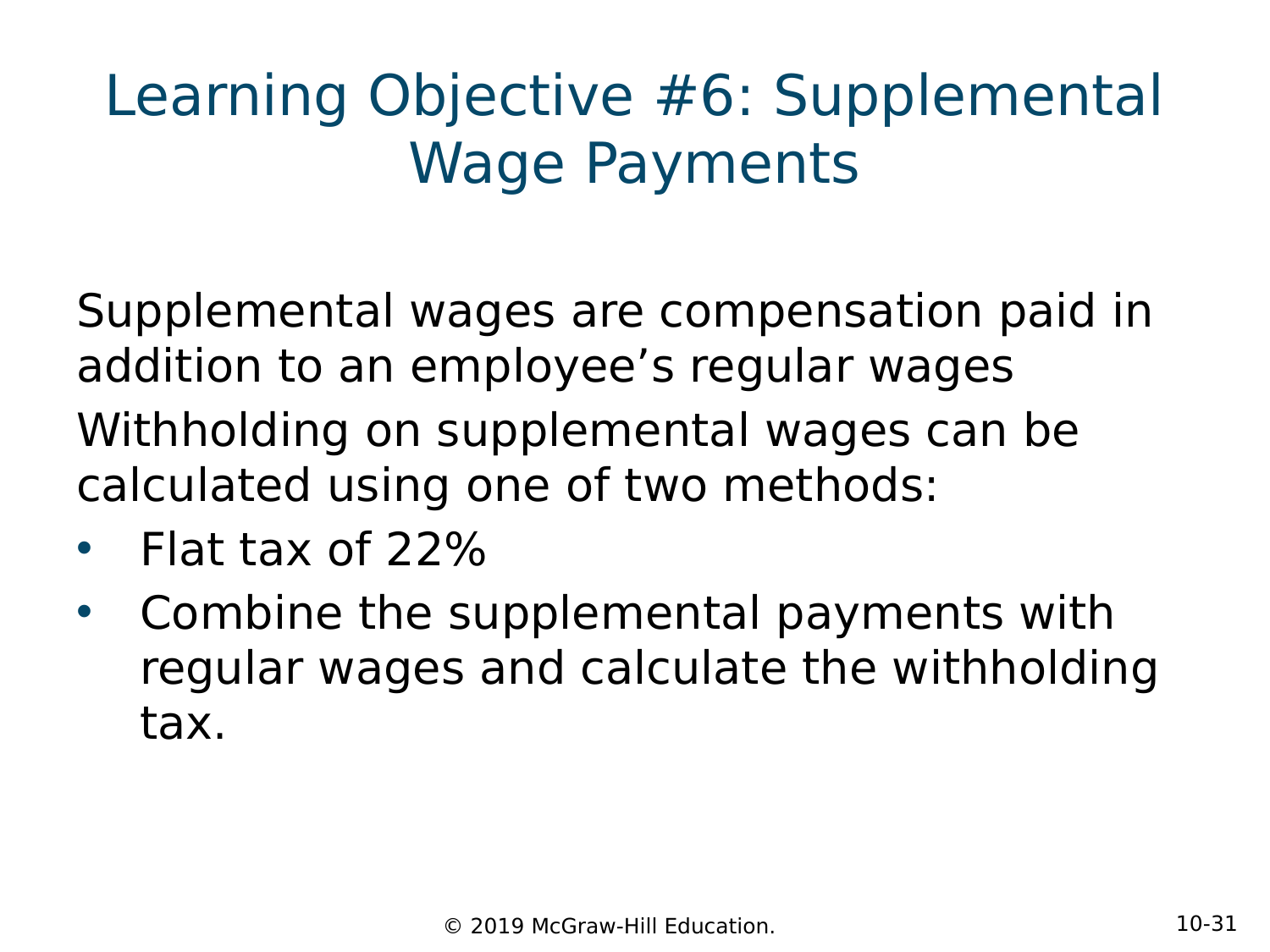

# Learning Objective #6: Supplemental Wage Payments
Supplemental wages are compensation paid in addition to an employee’s regular wages
Withholding on supplemental wages can be calculated using one of two methods:
Flat tax of 22%
Combine the supplemental payments with regular wages and calculate the withholding tax.